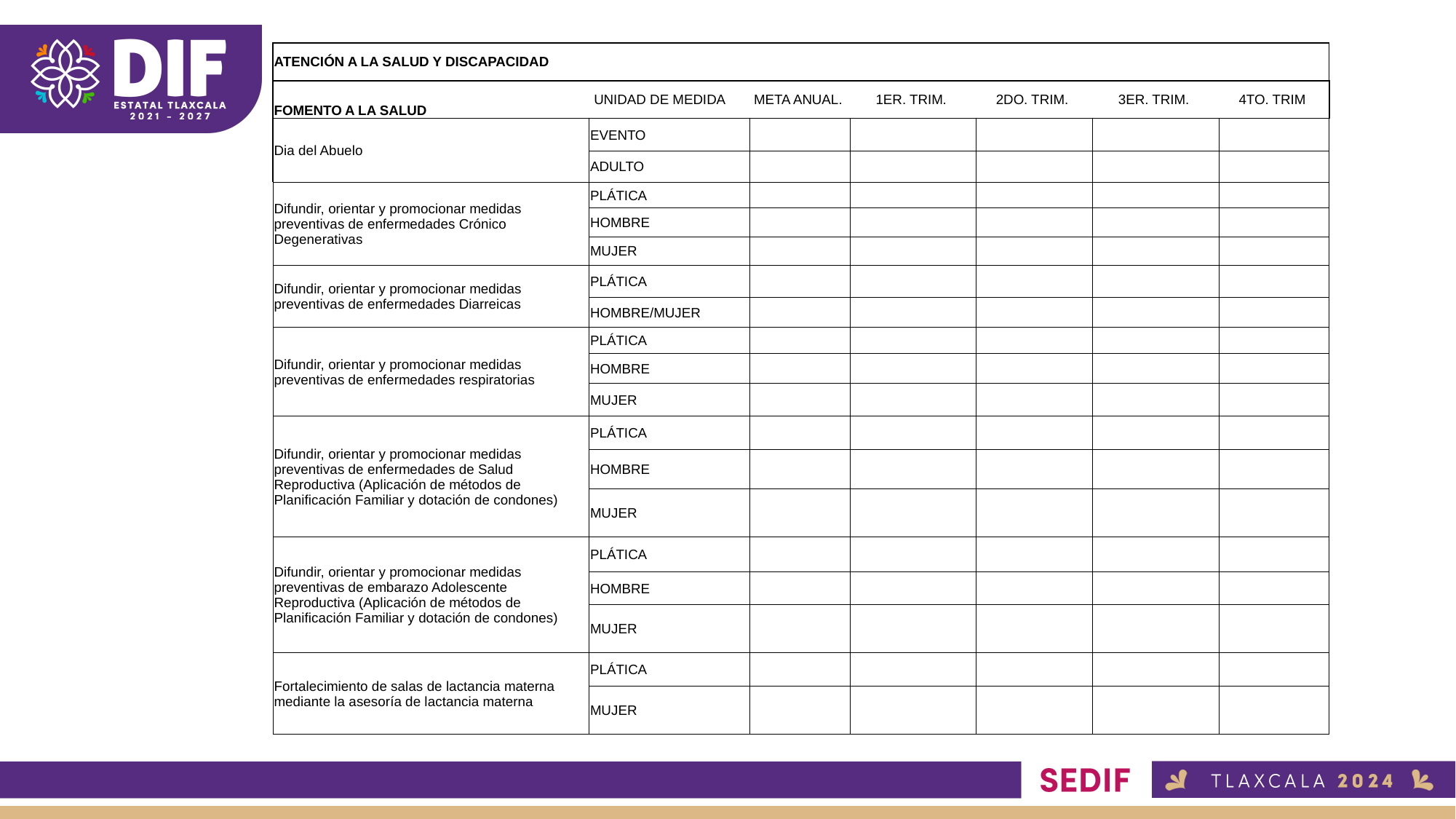

| ATENCIÓN A LA SALUD Y DISCAPACIDAD |  |  |  |  |  |  |
| --- | --- | --- | --- | --- | --- | --- |
| FOMENTO A LA SALUD | UNIDAD DE MEDIDA | META ANUAL. | 1ER. TRIM. | 2DO. TRIM. | 3ER. TRIM. | 4TO. TRIM |
| Dia del Abuelo | EVENTO |  |  |  |  |  |
|  | ADULTO |  |  |  |  |  |
| Difundir, orientar y promocionar medidas preventivas de enfermedades Crónico Degenerativas | PLÁTICA |  |  |  |  |  |
|  | HOMBRE |  |  |  |  |  |
|  | MUJER |  |  |  |  |  |
| Difundir, orientar y promocionar medidas preventivas de enfermedades Diarreicas | PLÁTICA |  |  |  |  |  |
|  | HOMBRE/MUJER |  |  |  |  |  |
| Difundir, orientar y promocionar medidas preventivas de enfermedades respiratorias | PLÁTICA |  |  |  |  |  |
|  | HOMBRE |  |  |  |  |  |
|  | MUJER |  |  |  |  |  |
| Difundir, orientar y promocionar medidas preventivas de enfermedades de Salud Reproductiva (Aplicación de métodos de Planificación Familiar y dotación de condones) | PLÁTICA |  |  |  |  |  |
|  | HOMBRE |  |  |  |  |  |
|  | MUJER |  |  |  |  |  |
| Difundir, orientar y promocionar medidas preventivas de embarazo Adolescente Reproductiva (Aplicación de métodos de Planificación Familiar y dotación de condones) | PLÁTICA |  |  |  |  |  |
|  | HOMBRE |  |  |  |  |  |
|  | MUJER |  |  |  |  |  |
| Fortalecimiento de salas de lactancia materna mediante la asesoría de lactancia materna | PLÁTICA |  |  |  |  |  |
|  | MUJER |  |  |  |  |  |